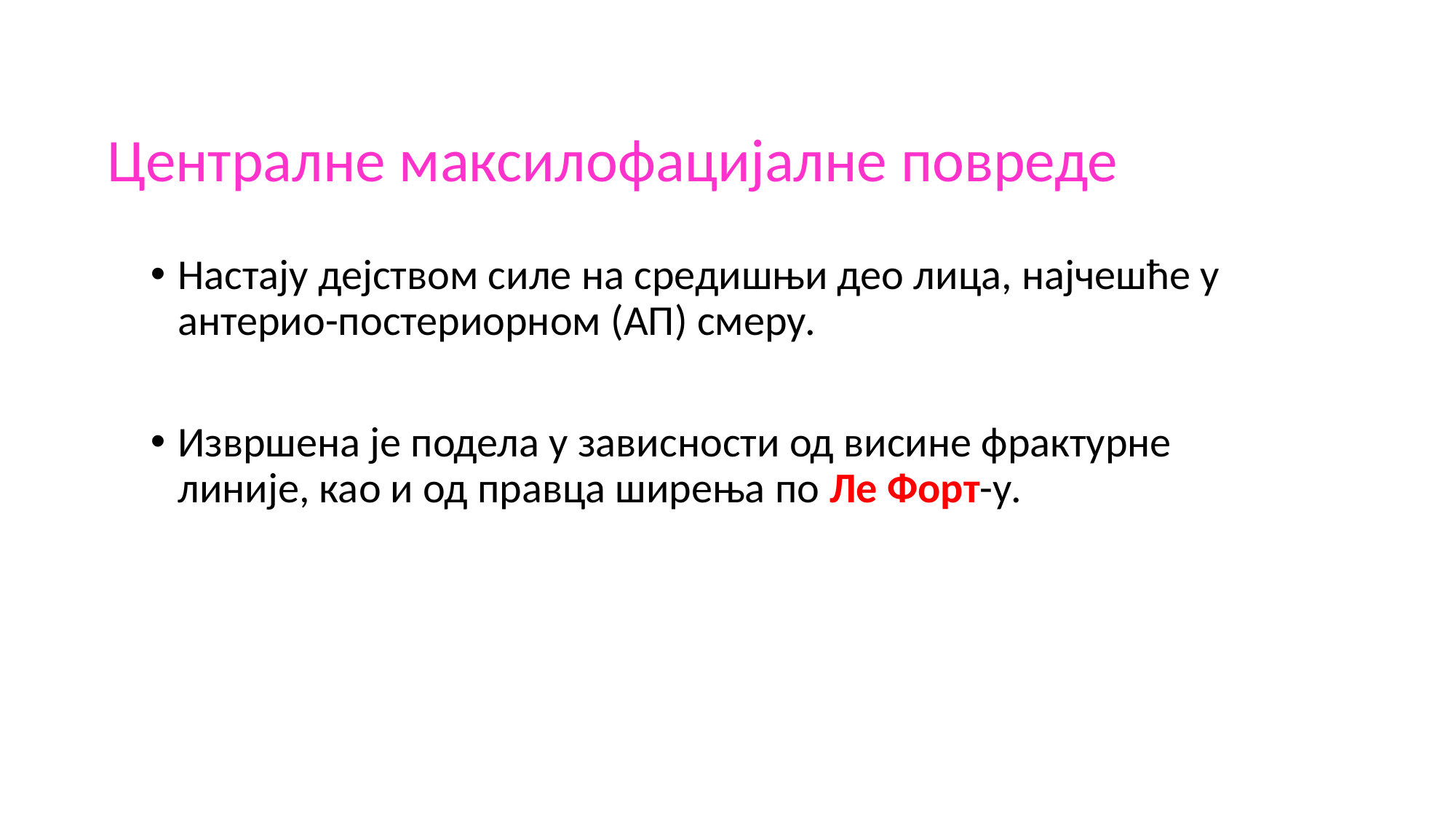

# Централне максилофацијалне повреде
Настају дејством силе на средишњи део лица, најчешће у антерио-постериорном (АП) смеру.

Извршена је подела у зависности од висине фрактурне линије, као и од правца ширења по Ле Форт-у.